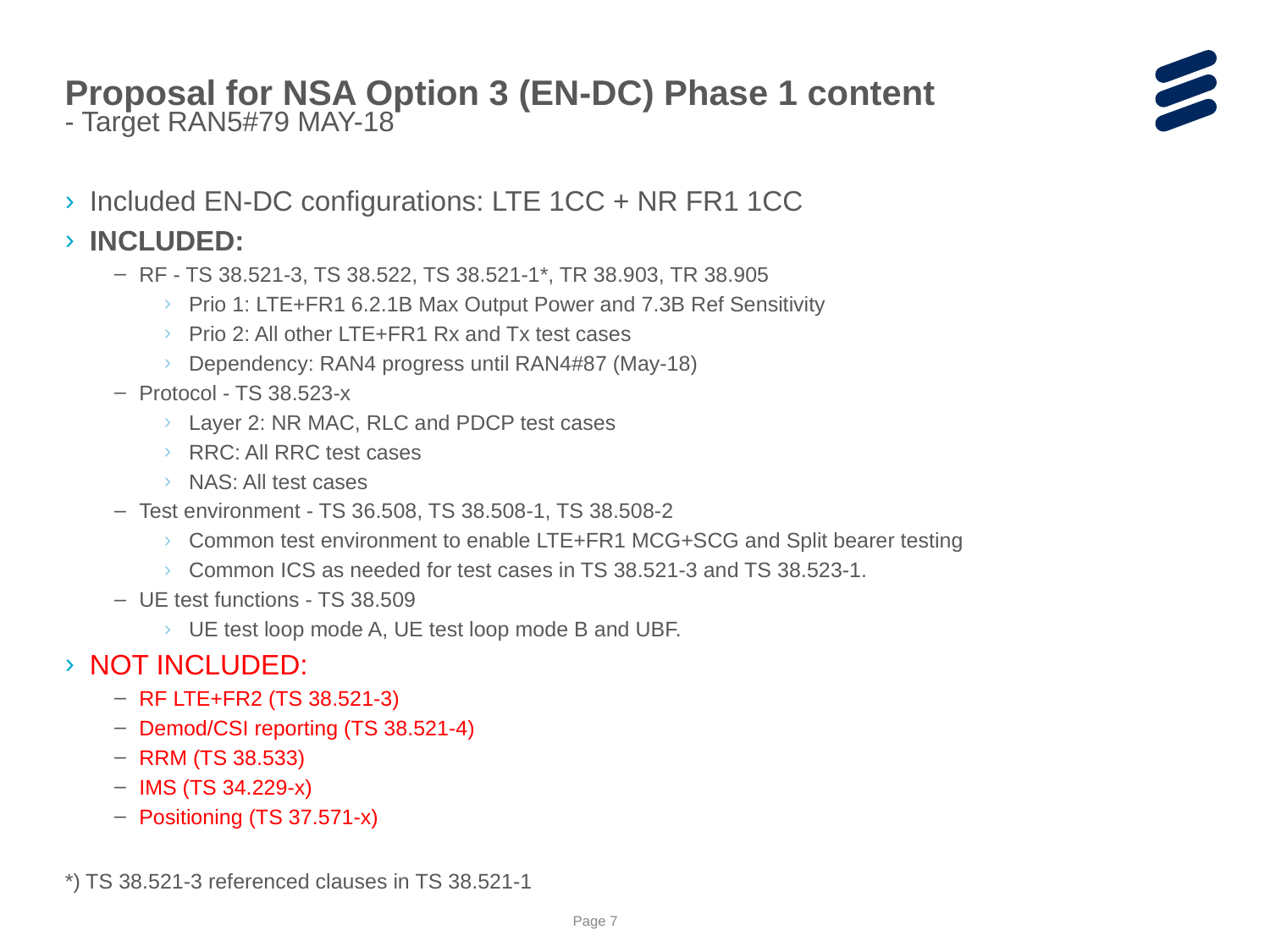

Proposal for NSA Option 3 (EN-DC) Phase 1 content
- Target RAN5#79 MAY-18
Included EN-DC configurations: LTE 1CC + NR FR1 1CC
INCLUDED:
RF - TS 38.521-3, TS 38.522, TS 38.521-1*, TR 38.903, TR 38.905
Prio 1: LTE+FR1 6.2.1B Max Output Power and 7.3B Ref Sensitivity
Prio 2: All other LTE+FR1 Rx and Tx test cases
Dependency: RAN4 progress until RAN4#87 (May-18)
Protocol - TS 38.523-x
Layer 2: NR MAC, RLC and PDCP test cases
RRC: All RRC test cases
NAS: All test cases
Test environment - TS 36.508, TS 38.508-1, TS 38.508-2
Common test environment to enable LTE+FR1 MCG+SCG and Split bearer testing
Common ICS as needed for test cases in TS 38.521-3 and TS 38.523-1.
UE test functions - TS 38.509
UE test loop mode A, UE test loop mode B and UBF.
NOT INCLUDED:
RF LTE+FR2 (TS 38.521-3)
Demod/CSI reporting (TS 38.521-4)
RRM (TS 38.533)
IMS (TS 34.229-x)
Positioning (TS 37.571-x)

*) TS 38.521-3 referenced clauses in TS 38.521-1